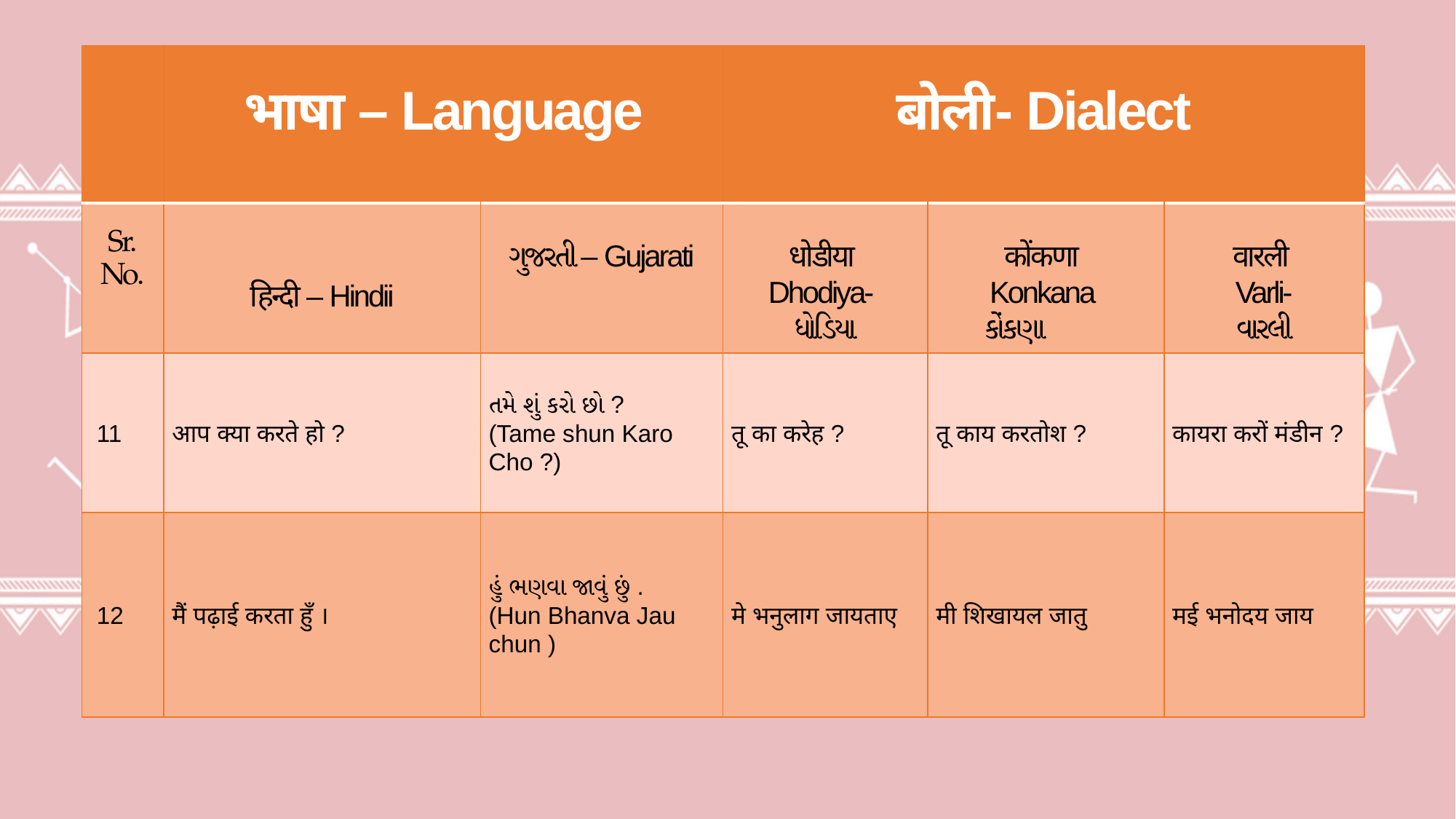

|  | भाषा – Language |  | बोली- Dialect |  |  |
| --- | --- | --- | --- | --- | --- |
| Sr. No. | हिन्दी – Hindii | ગુજરતી – Gujarati | धोडीया Dhodiya- ધોડિયા | कोंकणा Konkana કોંકણા | वारली Varli- વારલી |
| 11 | आप क्या करते हो ? | તમે શું કરો છો ? (Tame shun Karo Cho ?) | तू का करेह ? | तू काय करतोश ? | कायरा करों मंडीन ? |
| 12 | मैं पढ़ाई करता हुँ । | હું ભણવા જાવું છું . (Hun Bhanva Jau chun ) | मे भनुलाग जायताए | मी शिखायल जातु | मई भनोदय जाय |